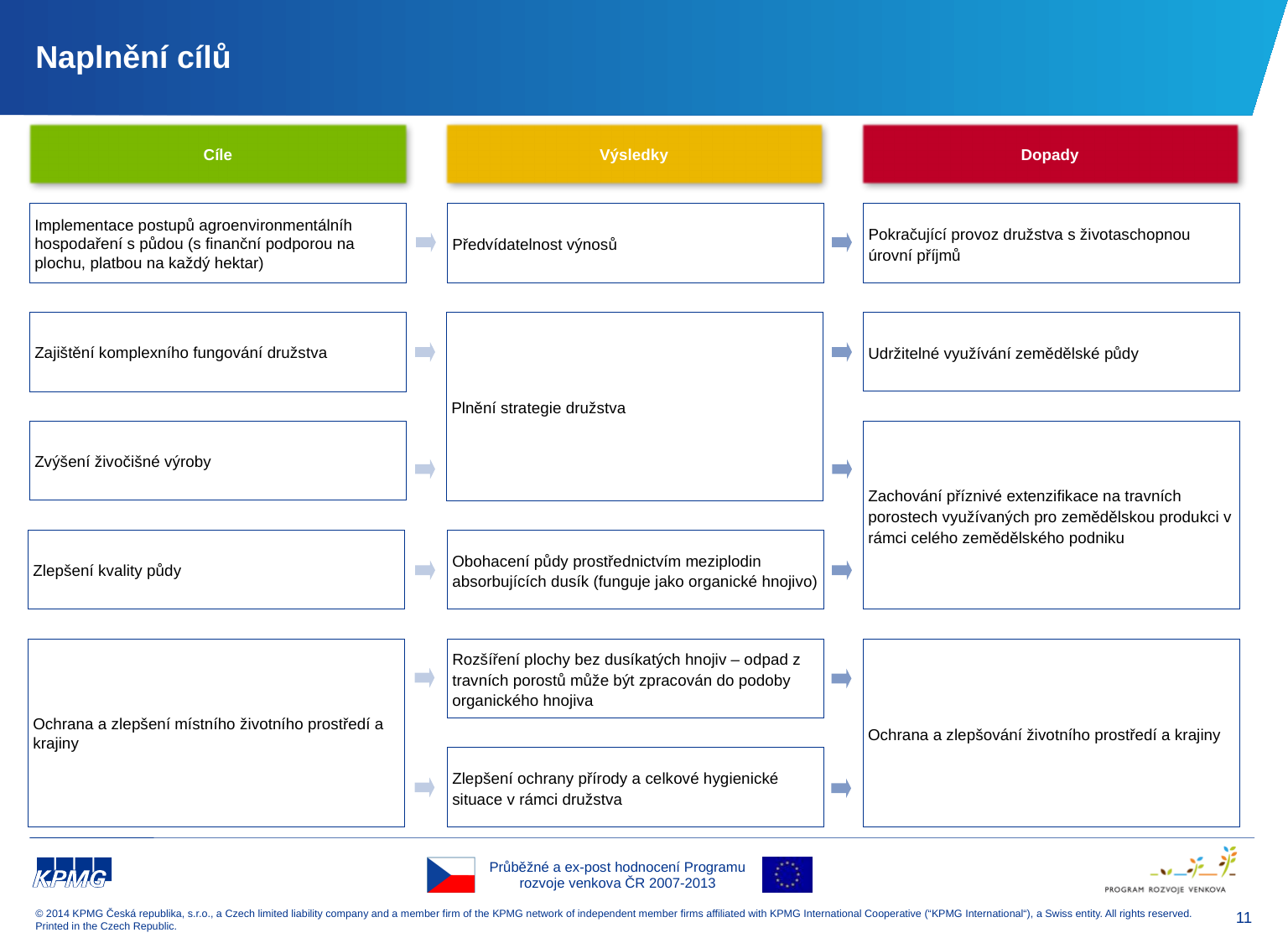

# Naplnění cílů
Cíle
Výsledky
Dopady
Předvídatelnost výnosů
Implementace postupů agroenvironmentálníh hospodaření s půdou (s finanční podporou na plochu, platbou na každý hektar)
Pokračující provoz družstva s životaschopnou úrovní příjmů

Udržitelné využívání zemědělské půdy
Zajištění komplexního fungování družstva
Plnění strategie družstva

Zachování příznivé extenzifikace na travních porostech využívaných pro zemědělskou produkci v rámci celého zemědělského podniku
Zvýšení živočišné výroby

Zlepšení kvality půdy
Obohacení půdy prostřednictvím meziplodin absorbujících dusík (funguje jako organické hnojivo)

Ochrana a zlepšení místního životního prostředí a krajiny
Rozšíření plochy bez dusíkatých hnojiv – odpad z travních porostů může být zpracován do podoby organického hnojiva
Ochrana a zlepšování životního prostředí a krajiny

Zlepšení ochrany přírody a celkové hygienické situace v rámci družstva